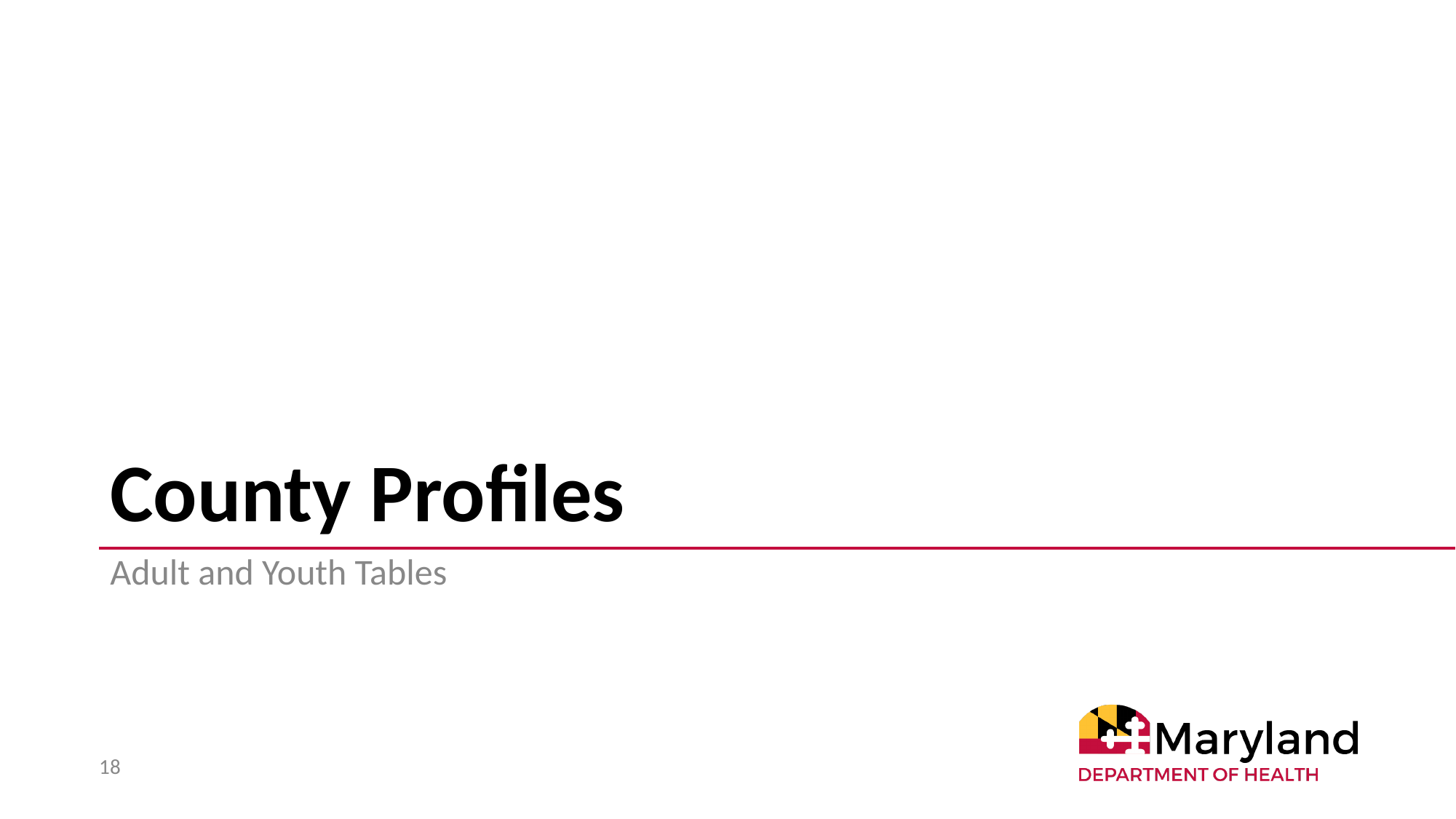

# County Profiles
Adult and Youth Tables
18